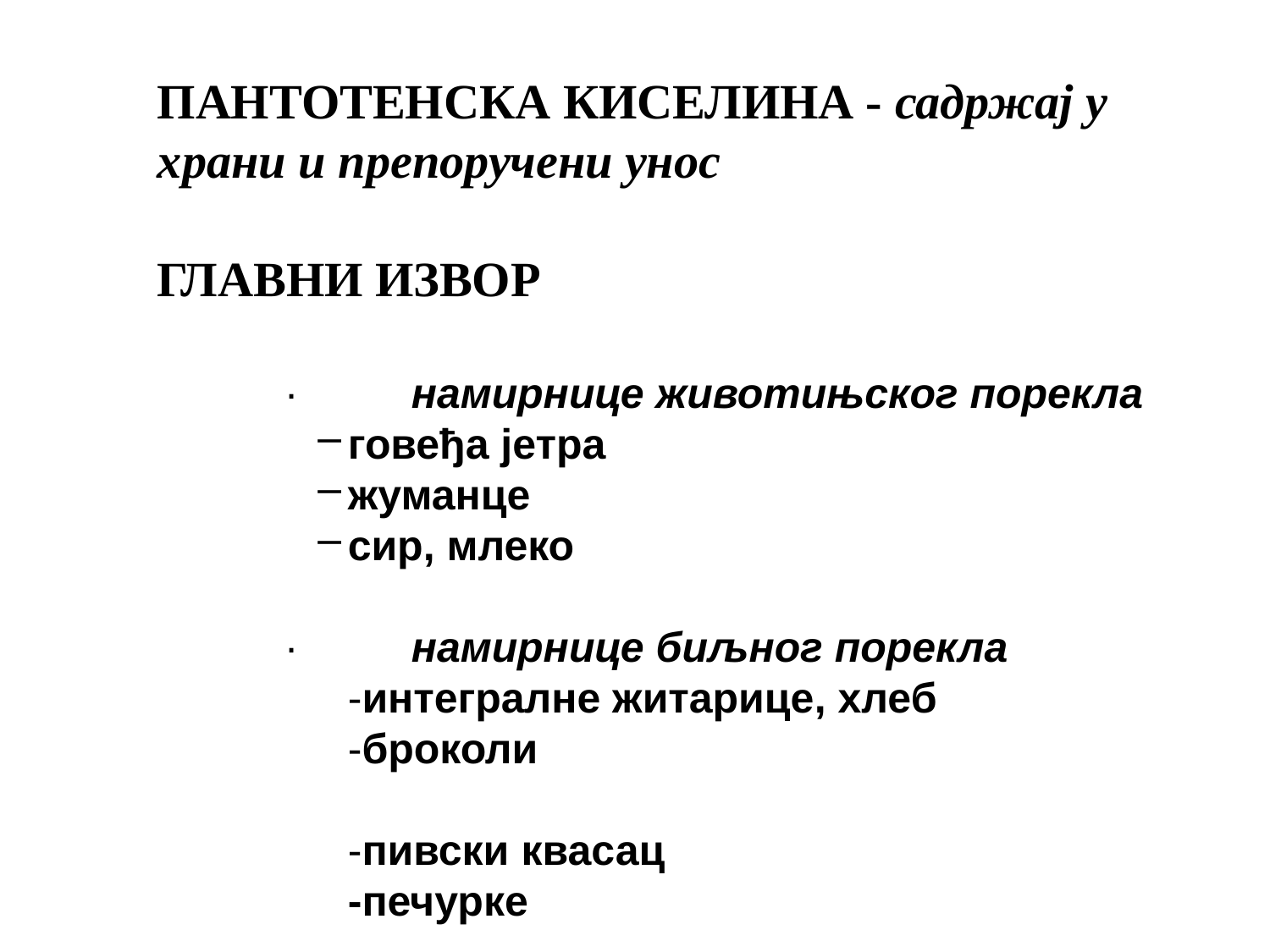

ПАНТОТЕНСКА КИСЕЛИНА - садржај у храни и препоручени унос

ГЛАВНИ ИЗВОР

·	намирнице животињског порекла
говеђа јетра
жуманце
сир, млеко

·	намирнице биљног порекла
-интегралне житарице, хлеб
-броколи

-пивски квасац
-печурке